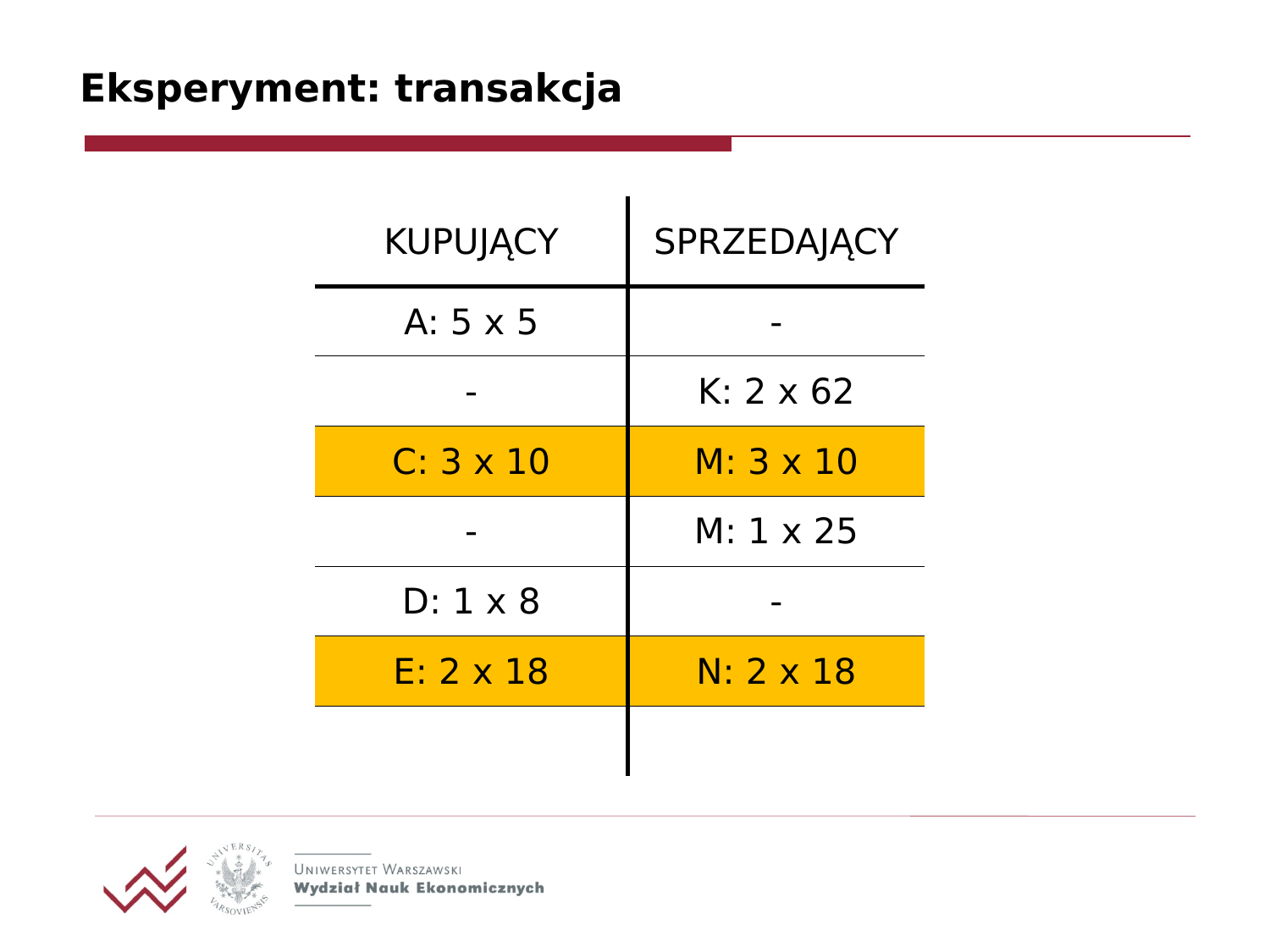

# Eksperyment: transakcja
| KUPUJĄCY | SPRZEDAJĄCY |
| --- | --- |
| A: 5 x 5 | - |
| - | K: 2 x 62 |
| C: 3 x 10 | M: 3 x 10 |
| - | M: 1 x 25 |
| D: 1 x 8 | - |
| E: 2 x 18 | N: 2 x 18 |
|  |  |